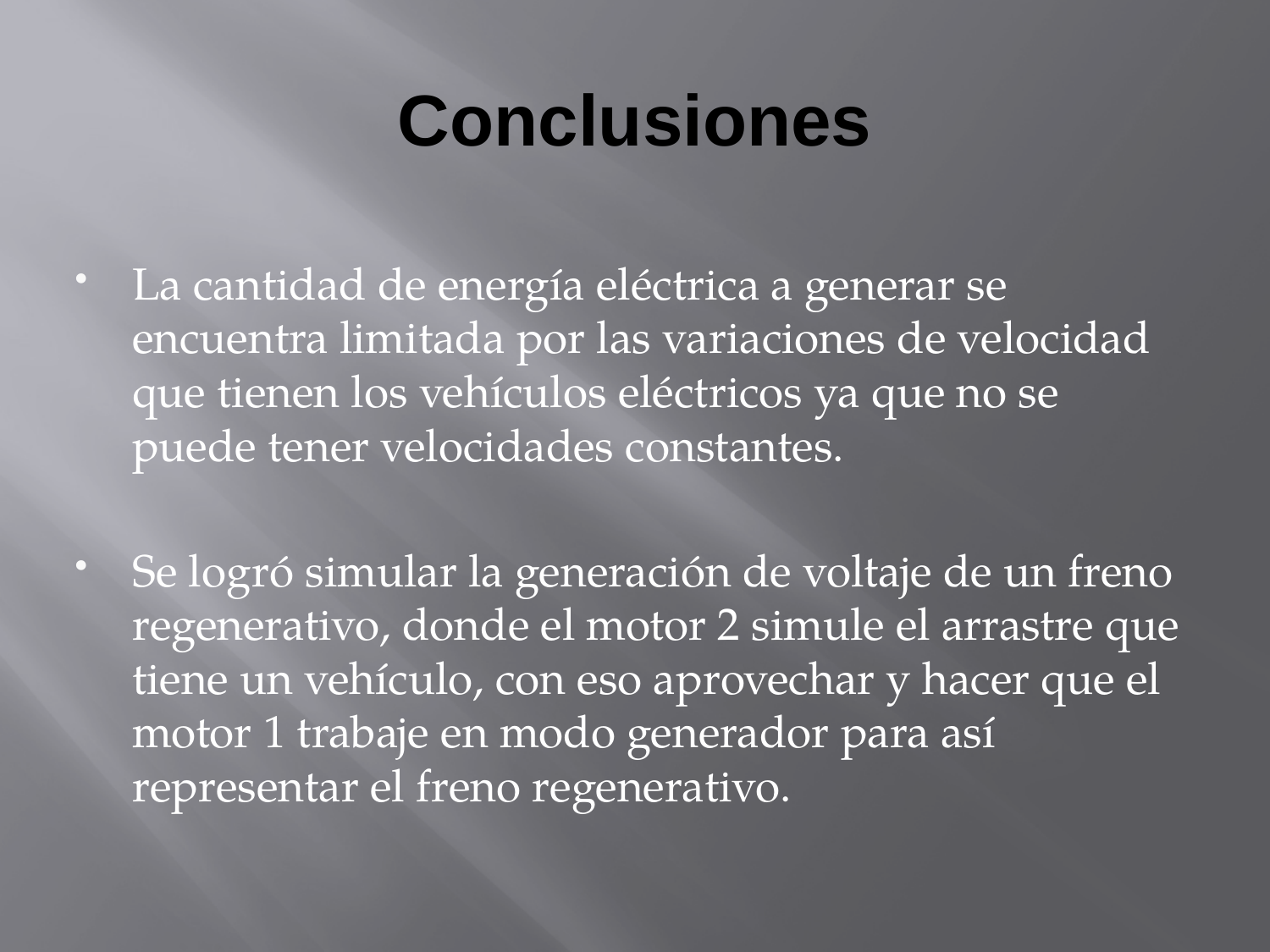

# Conclusiones

La cantidad de energía eléctrica a generar se encuentra limitada por las variaciones de velocidad que tienen los vehículos eléctricos ya que no se puede tener velocidades constantes.

Se logró simular la generación de voltaje de un freno regenerativo, donde el motor 2 simule el arrastre que tiene un vehículo, con eso aprovechar y hacer que el motor 1 trabaje en modo generador para así representar el freno regenerativo.